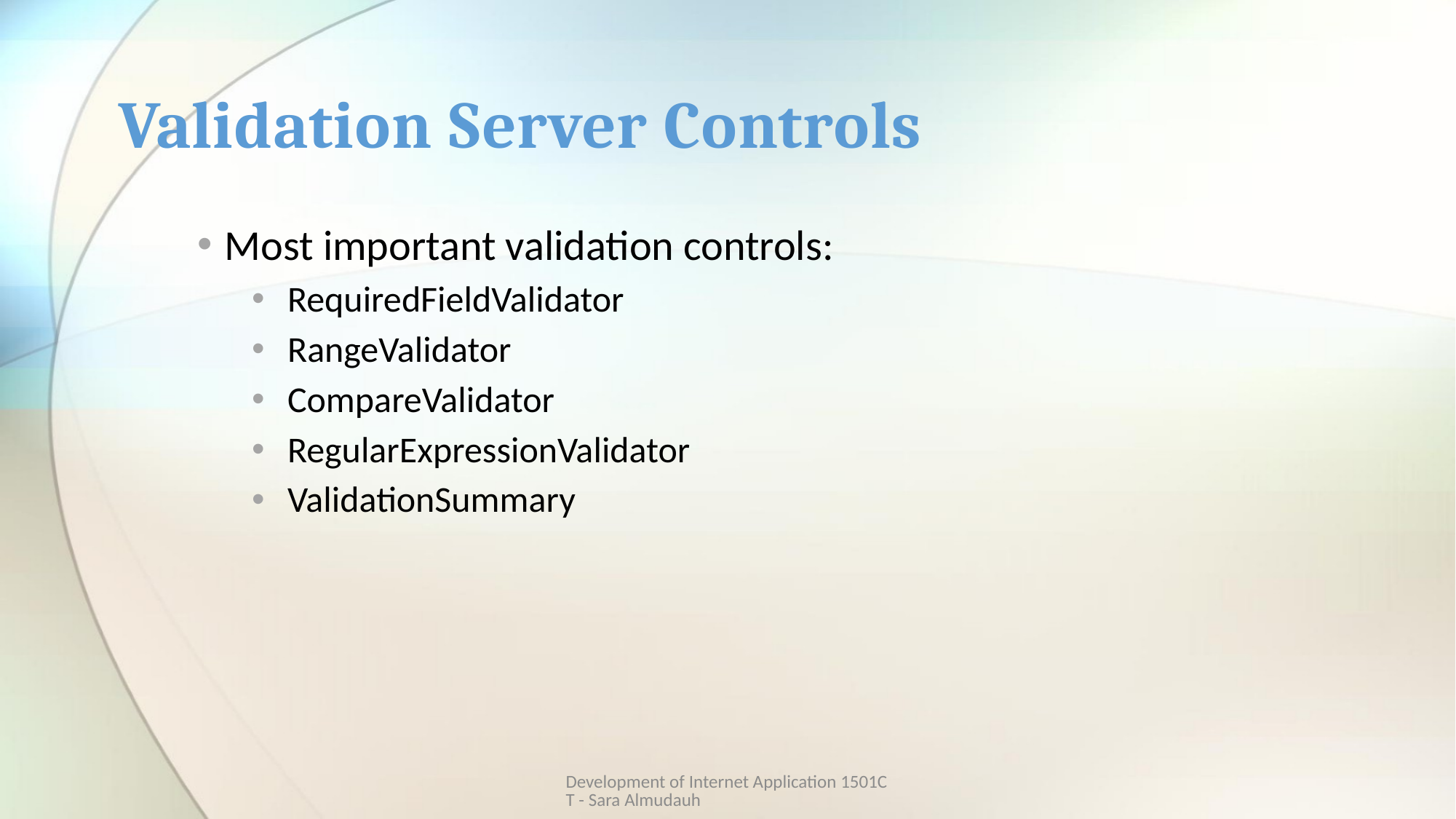

# Validation Server Controls
Most important validation controls:
 RequiredFieldValidator
 RangeValidator
 CompareValidator
 RegularExpressionValidator
 ValidationSummary
Development of Internet Application 1501CT - Sara Almudauh